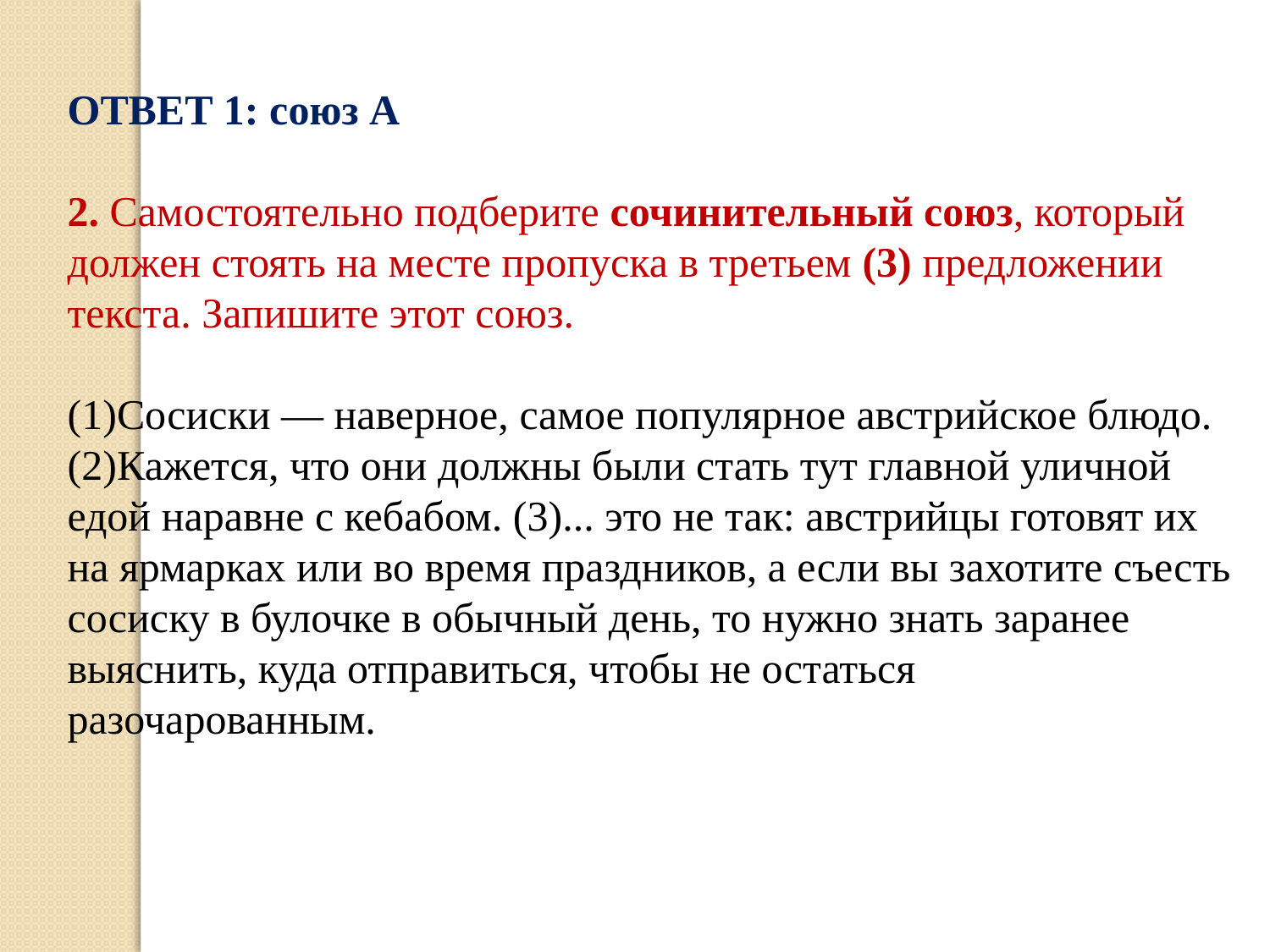

ОТВЕТ 1: союз А

2. Самостоятельно подберите сочинительный союз, который должен стоять на месте пропуска в третьем (3) предложении текста. Запишите этот союз.
(1)Сосиски — наверное, самое популярное австрийское блюдо. (2)Кажется, что они должны были стать тут главной уличной едой наравне с кебабом. (3)... это не так: австрийцы готовят их на ярмарках или во время праздников, а если вы захотите съесть сосиску в булочке в обычный день, то нужно знать заранее выяснить, куда отправиться, чтобы не остаться разочарованным.